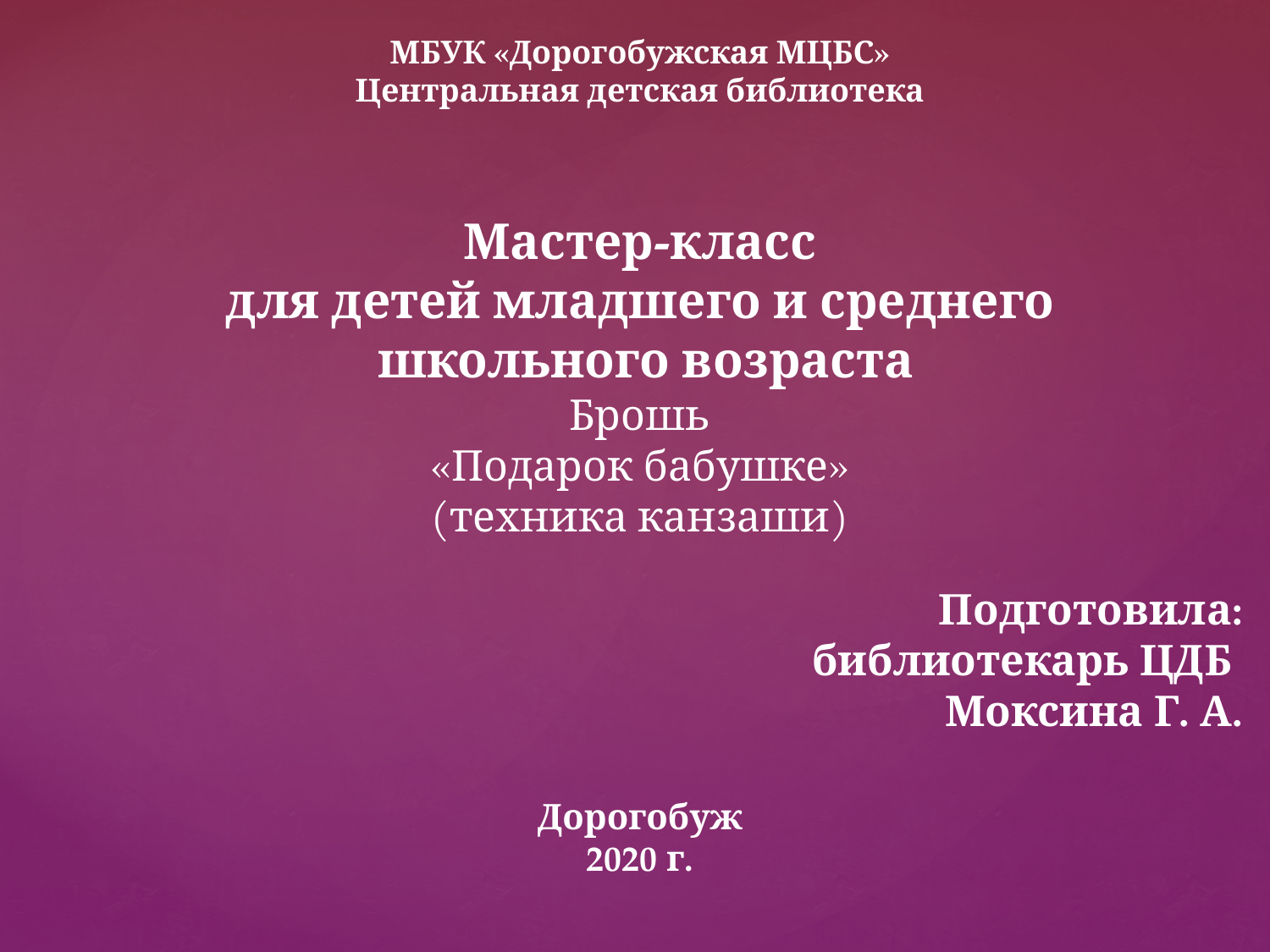

МБУК «Дорогобужская МЦБС»
Центральная детская библиотека

Мастер-класс
для детей младшего и среднего
 школьного возраста
Брошь
 «Подарок бабушке»
(техника канзаши)

Подготовила:
библиотекарь ЦДБ
Моксина Г. А.

Дорогобуж
2020 г.